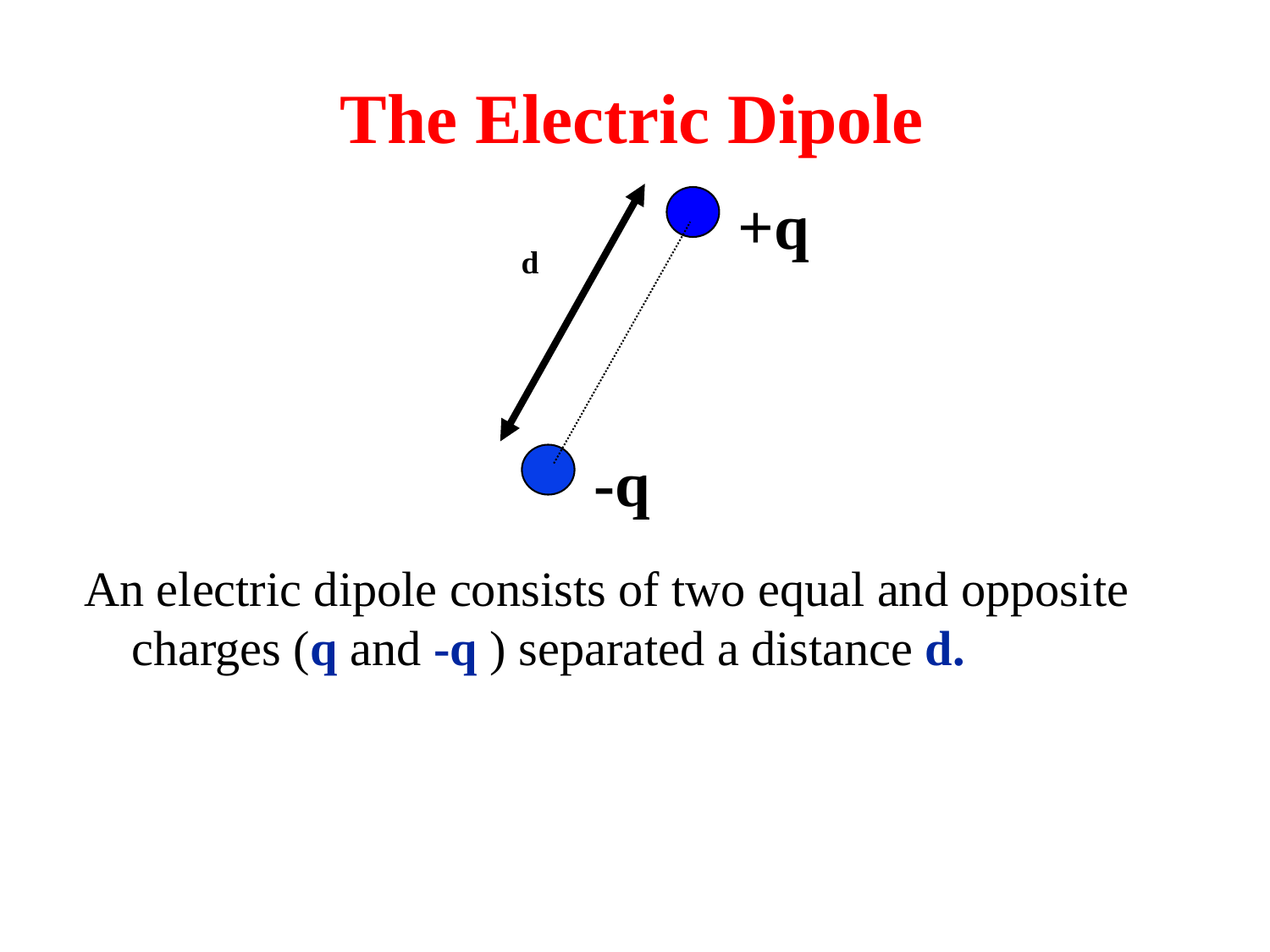

# The Electric Dipole
+q

d
-q

An electric dipole consists of two equal and opposite charges (q and -q ) separated a distance d.